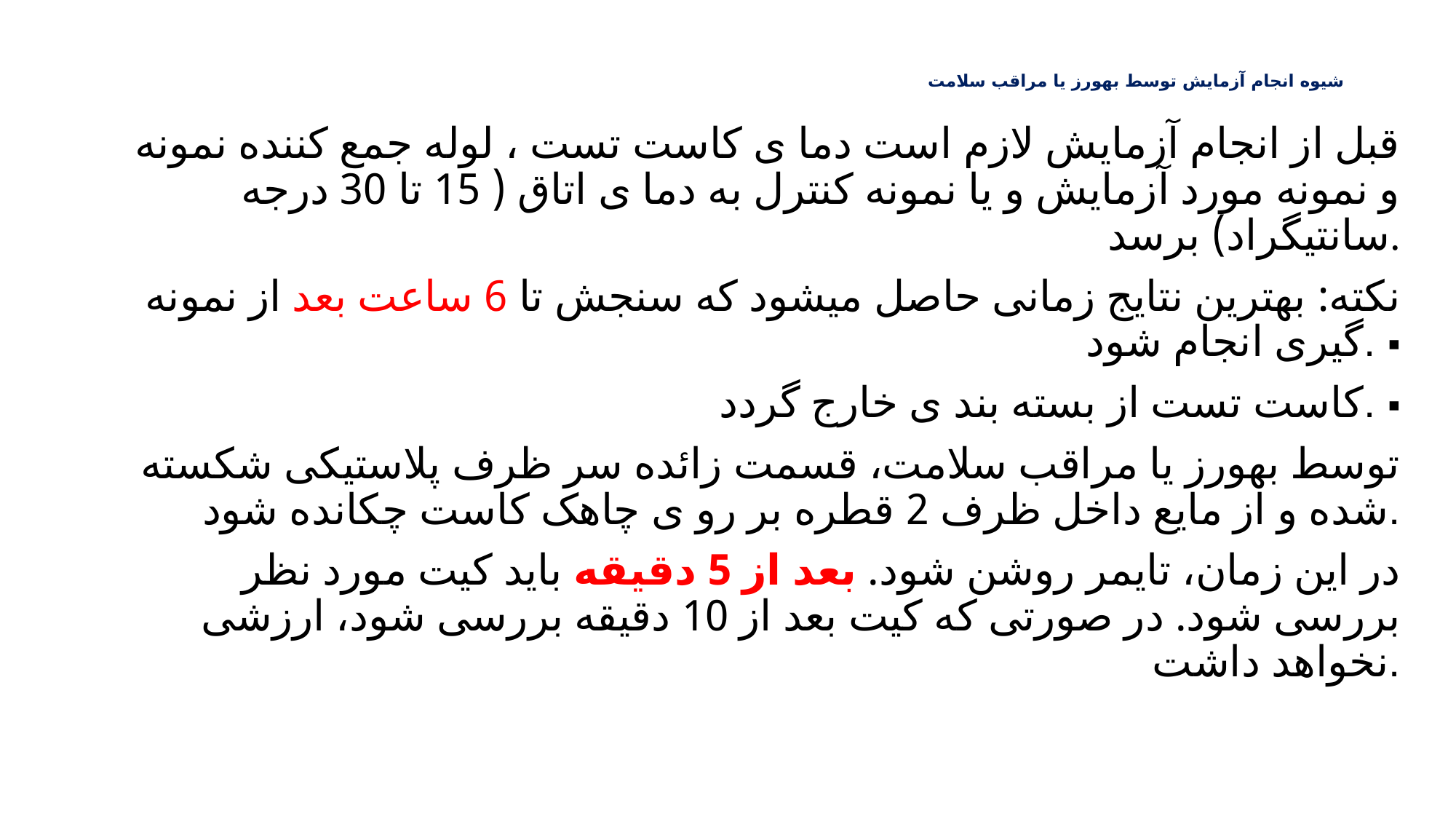

# شیوه انجام آزمایش توسط بهورز یا مراقب سلامت
قبل از انجام آزمایش لازم است دما ی کاست تست ، لوله جمع کننده نمونه و نمونه مورد آزمایش و یا نمونه کنترل به دما ی اتاق ( 15 تا 30 درجه سانتیگراد) برسد.
نکته: بهترین نتایج زمانی حاصل میشود که سنجش تا 6 ساعت بعد از نمونه گیری انجام شود. ▪
کاست تست از بسته بند ی خارج گردد. ▪
توسط بهورز یا مراقب سلامت، قسمت زائده سر ظرف پلاستیکی شکسته شده و از مایع داخل ظرف 2 قطره بر رو ی چاهک کاست چکانده شود.
در این زمان، تایمر روشن شود. بعد از 5 دقیقه باید کیت مورد نظر بررسی شود. در صورتی که کیت بعد از 10 دقیقه بررسی شود، ارزشی نخواهد داشت.